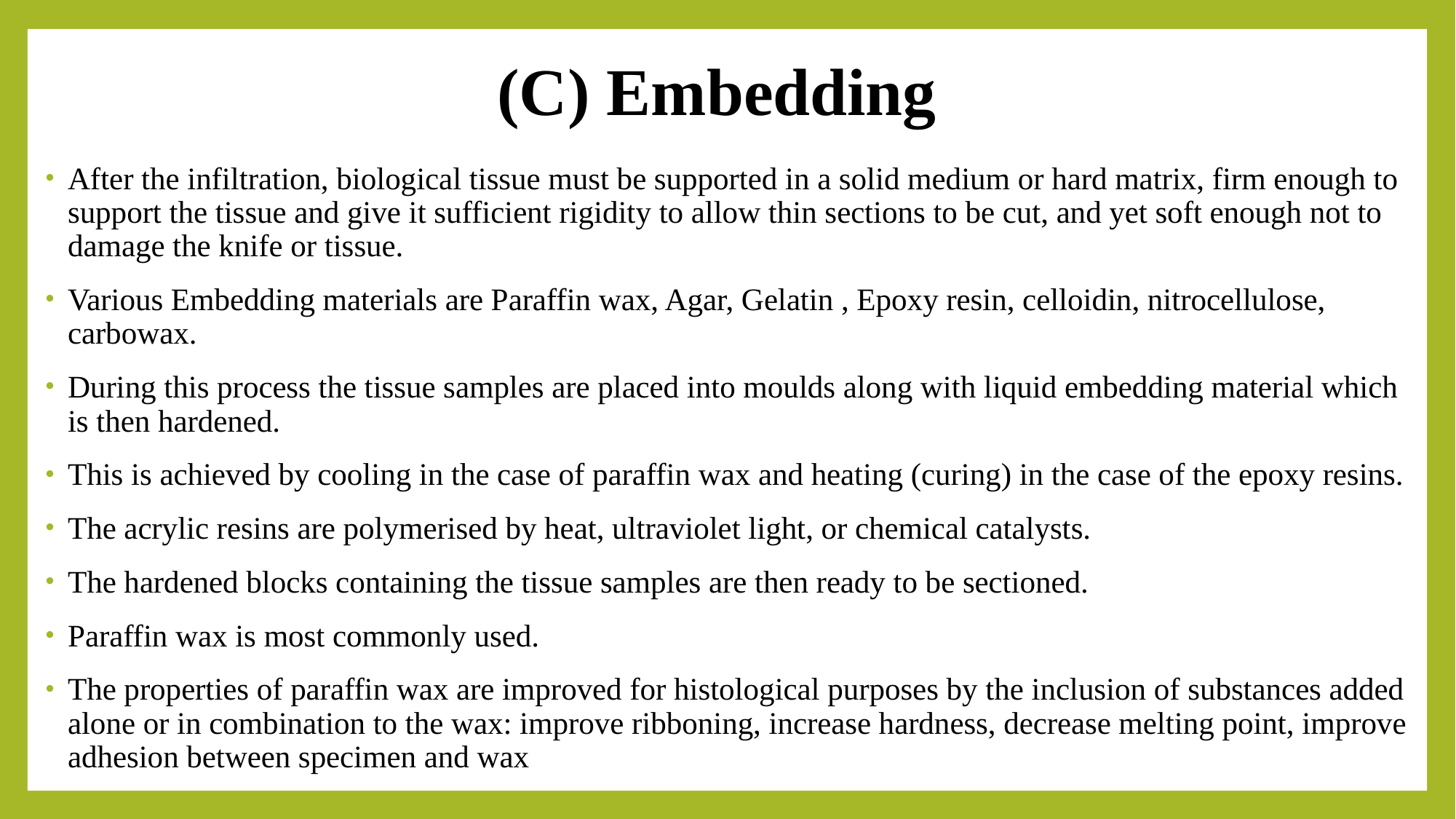

# (C) Embedding
After the infiltration, biological tissue must be supported in a solid medium or hard matrix, firm enough to support the tissue and give it sufficient rigidity to allow thin sections to be cut, and yet soft enough not to damage the knife or tissue.
Various Embedding materials are Paraffin wax, Agar, Gelatin , Epoxy resin, celloidin, nitrocellulose, carbowax.
During this process the tissue samples are placed into moulds along with liquid embedding material which is then hardened.
This is achieved by cooling in the case of paraffin wax and heating (curing) in the case of the epoxy resins.
The acrylic resins are polymerised by heat, ultraviolet light, or chemical catalysts.
The hardened blocks containing the tissue samples are then ready to be sectioned.
Paraffin wax is most commonly used.
The properties of paraffin wax are improved for histological purposes by the inclusion of substances added alone or in combination to the wax: improve ribboning, increase hardness, decrease melting point, improve adhesion between specimen and wax